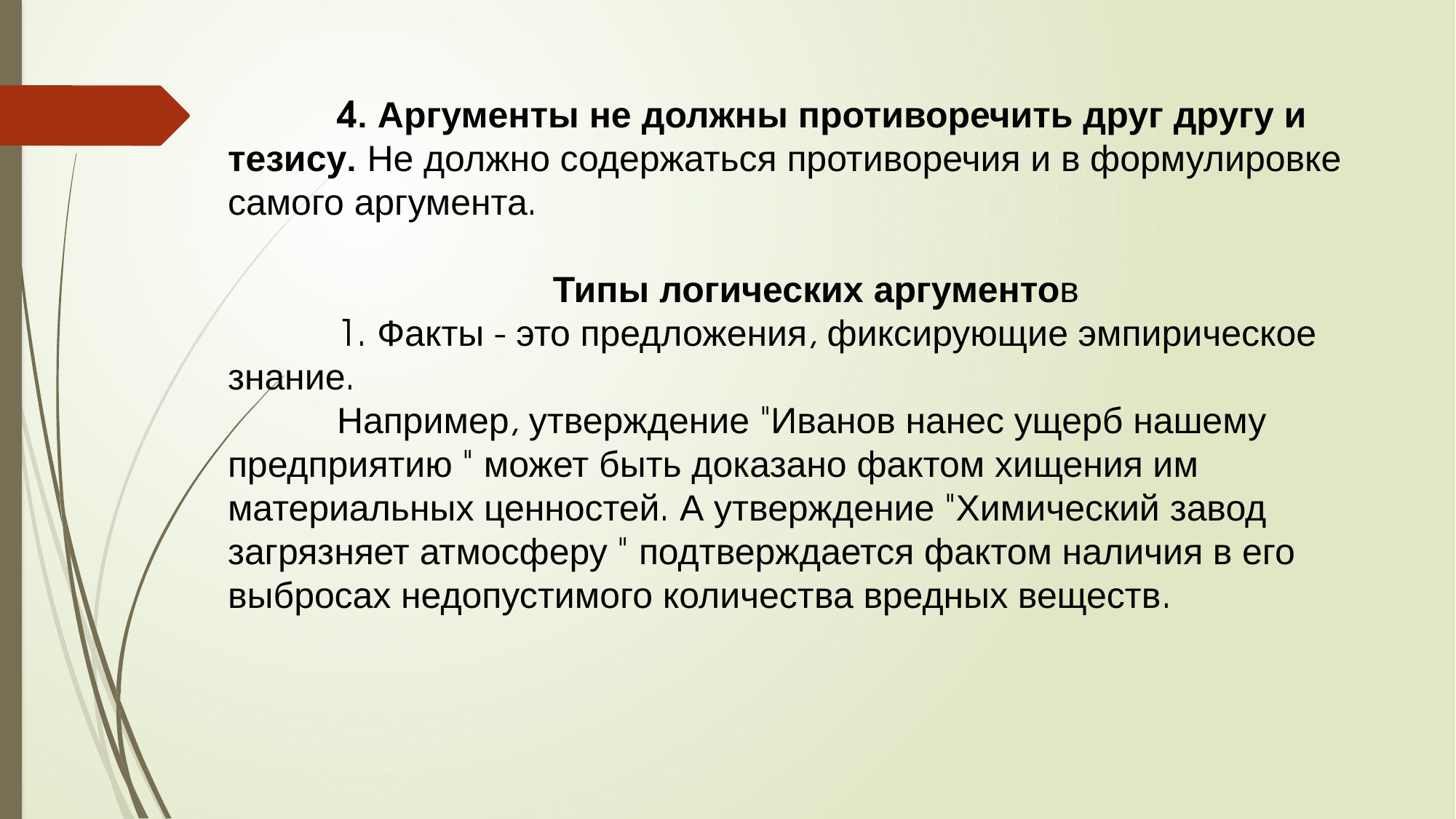

4. Аргументы не должны противоречить друг другу и тезису. Не должно содержаться противоречия и в формулировке самого аргумента.

 Типы логических аргументов
	1. Факты - это предложения, фиксирующие эмпирическое знание.
	Например, утверждение "Иванов нанес ущерб нашему предприятию " может быть доказано фактом хищения им материальных ценностей. А утверждение "Химический завод загрязняет атмосферу " подтверждается фактом наличия в его выбросах недопустимого количества вредных веществ.